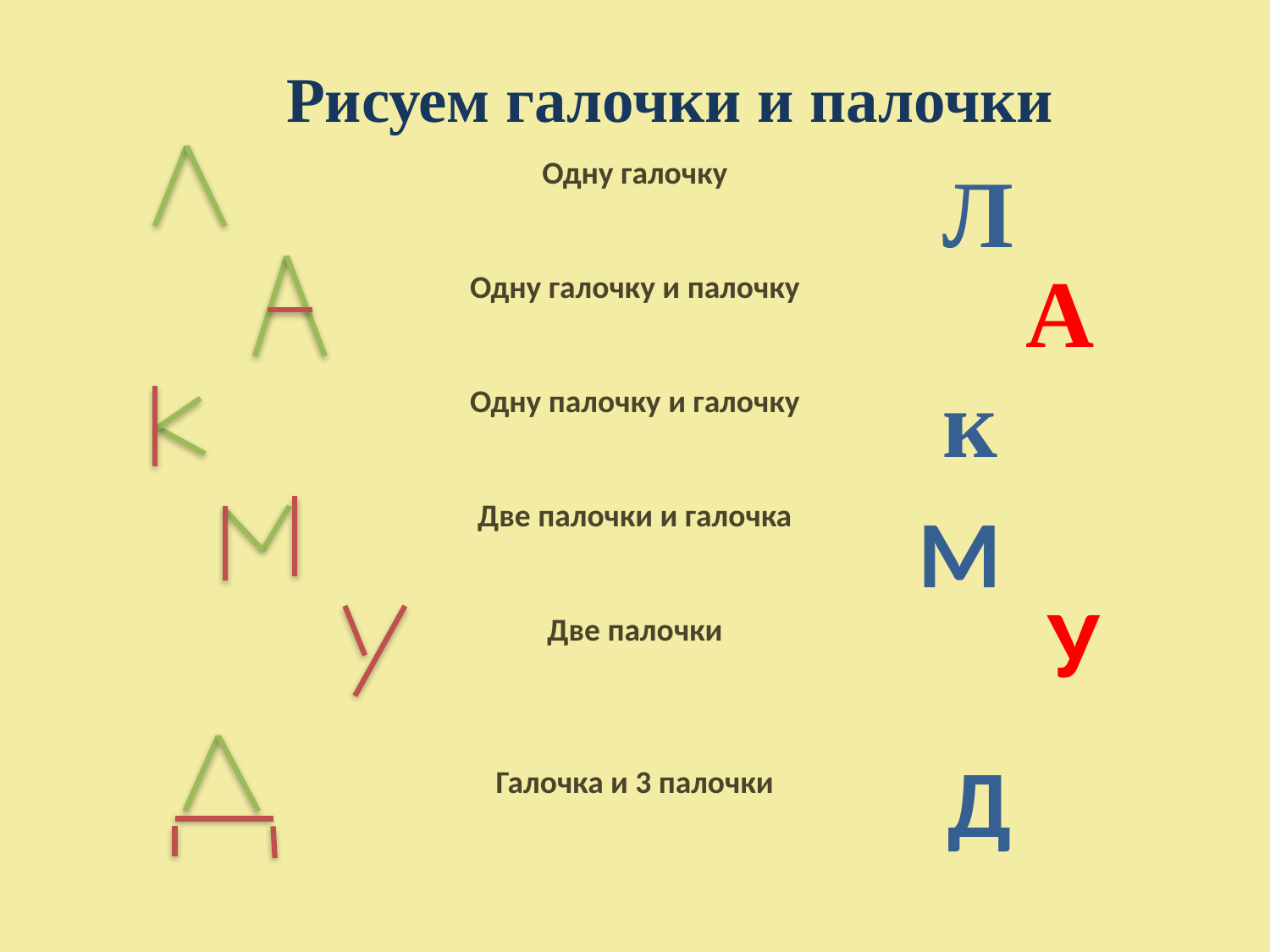

Одну галочку

Одну галочку и палочку

Одну палочку и галочку

Две палочки и галочка

Две палочки

Галочка и 3 палочки

# Рисуем галочки и палочки
Л
А
к
М
У
Д
2
А.А.102